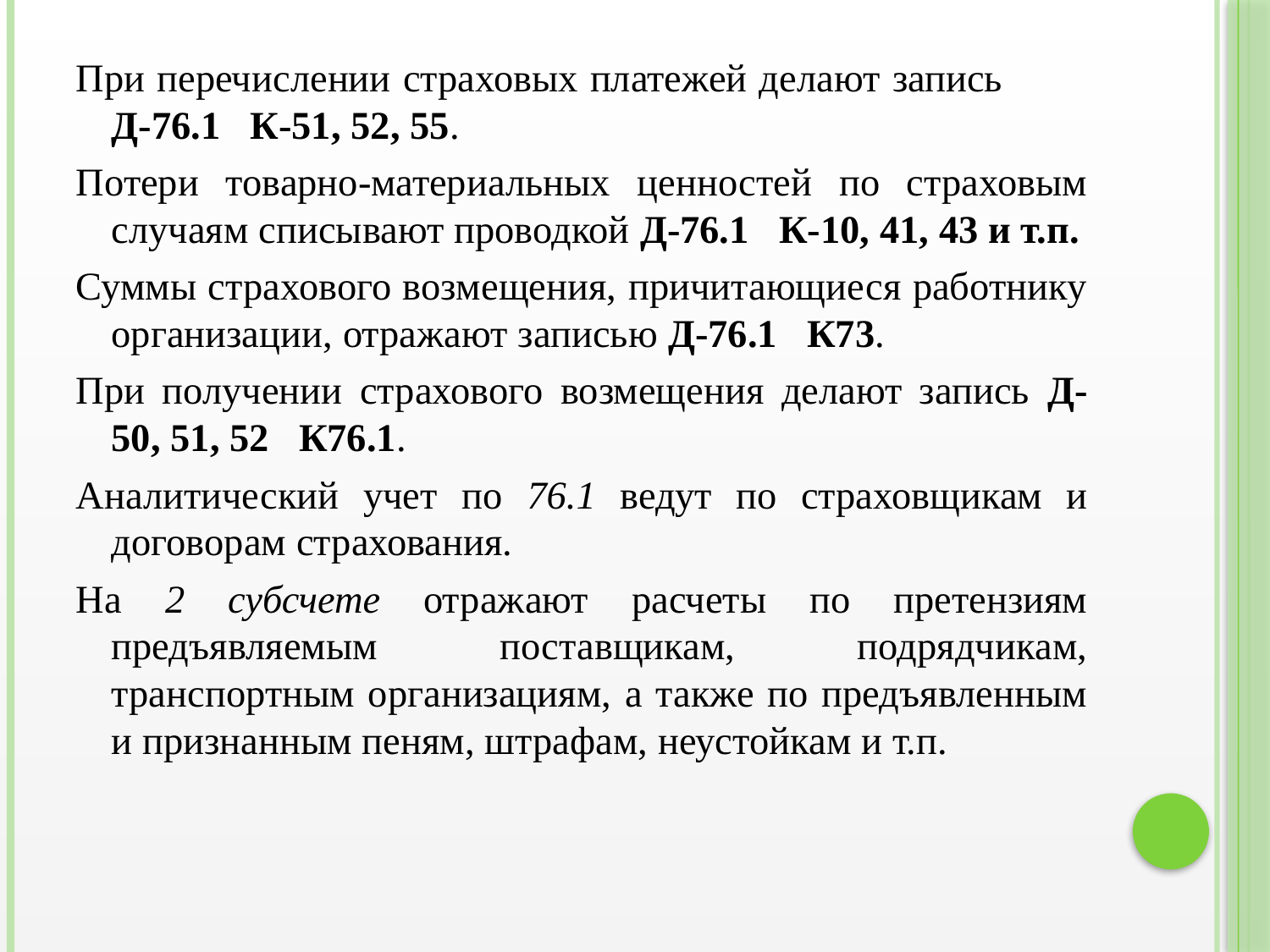

При перечислении страховых платежей делают запись        Д-76.1   К-51, 52, 55.
Потери товарно-материальных ценностей по страховым случаям списывают проводкой Д-76.1   К-10, 41, 43 и т.п.
Суммы страхового возмещения, причитающиеся работнику организации, отражают записью Д-76.1   К73.
При получении страхового возмещения делают запись Д-50, 51, 52   К76.1.
Аналитический учет по 76.1 ведут по страховщикам и договорам страхования.
На 2 субсчете отражают расчеты по претензиям предъявляемым поставщикам, подрядчикам, транспортным организациям, а также по предъявленным и признанным пеням, штрафам, неустойкам и т.п.